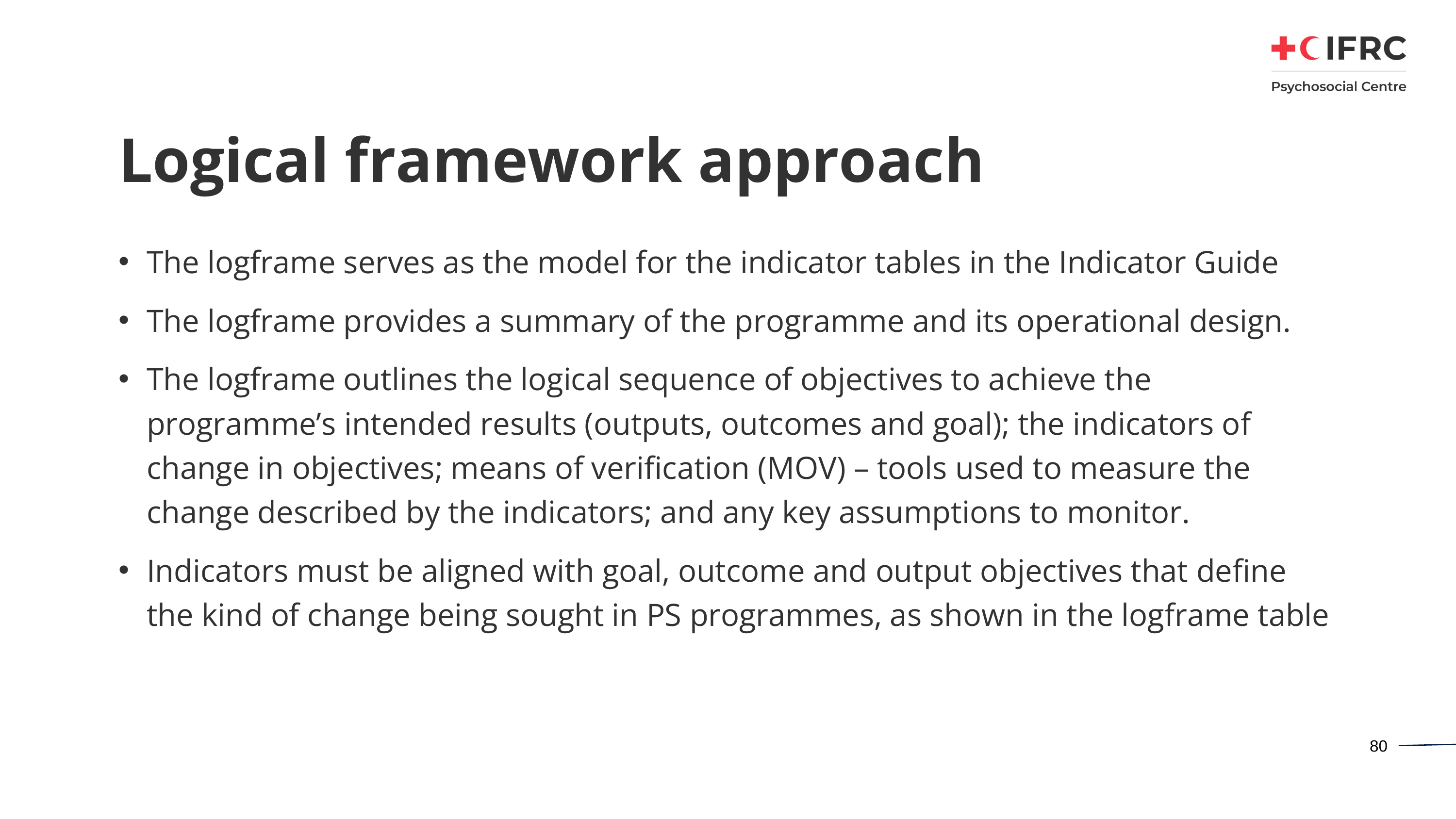

# Logical framework approach
The logframe serves as the model for the indicator tables in the Indicator Guide
The logframe provides a summary of the programme and its operational design.
The logframe outlines the logical sequence of objectives to achieve the programme’s intended results (outputs, outcomes and goal); the indicators of change in objectives; means of verification (MOV) – tools used to measure the change described by the indicators; and any key assumptions to monitor.
Indicators must be aligned with goal, outcome and output objectives that define the kind of change being sought in PS programmes, as shown in the logframe table